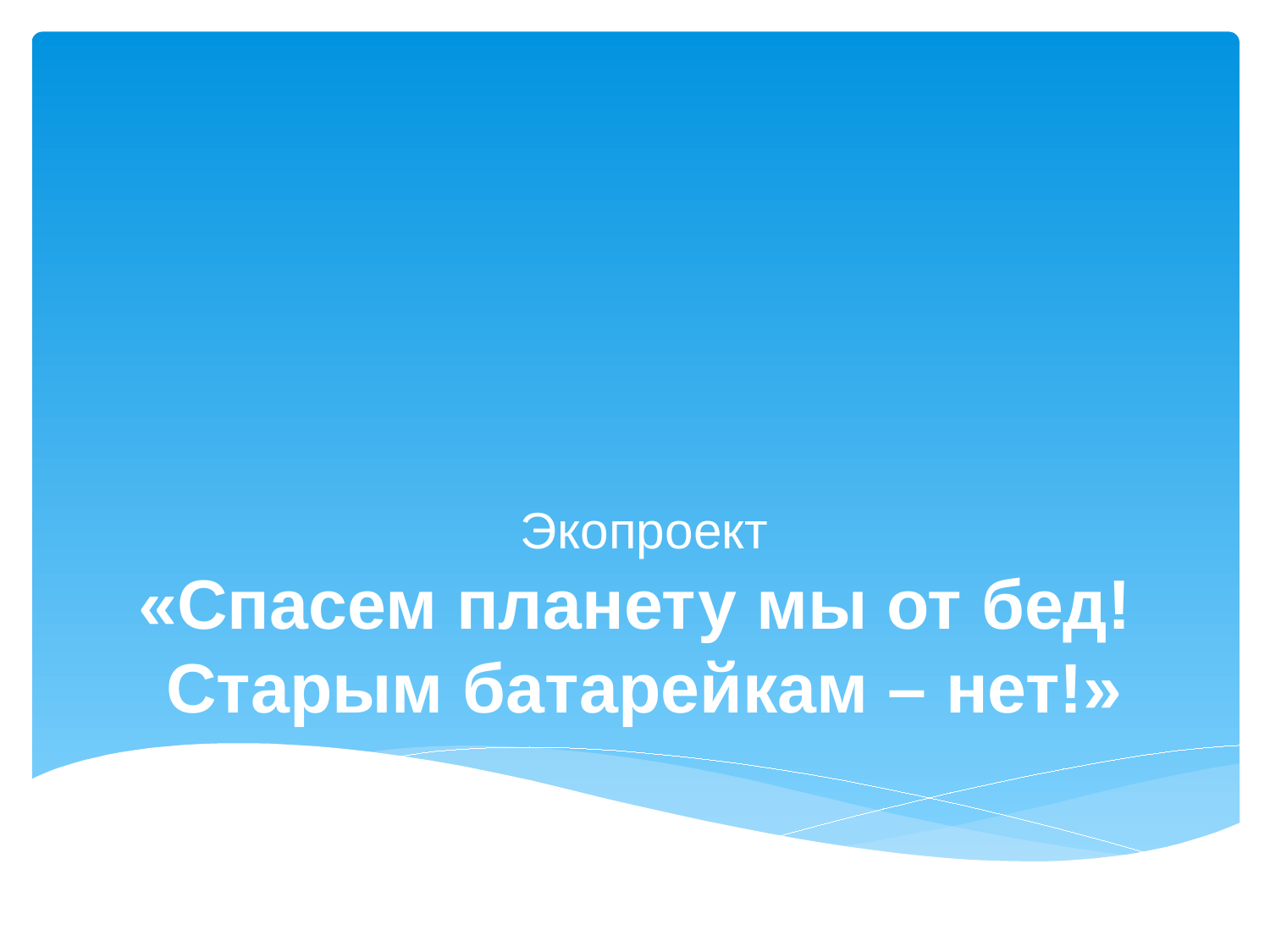

# Экопроект «Спасем планету мы от бед! Старым батарейкам – нет!»